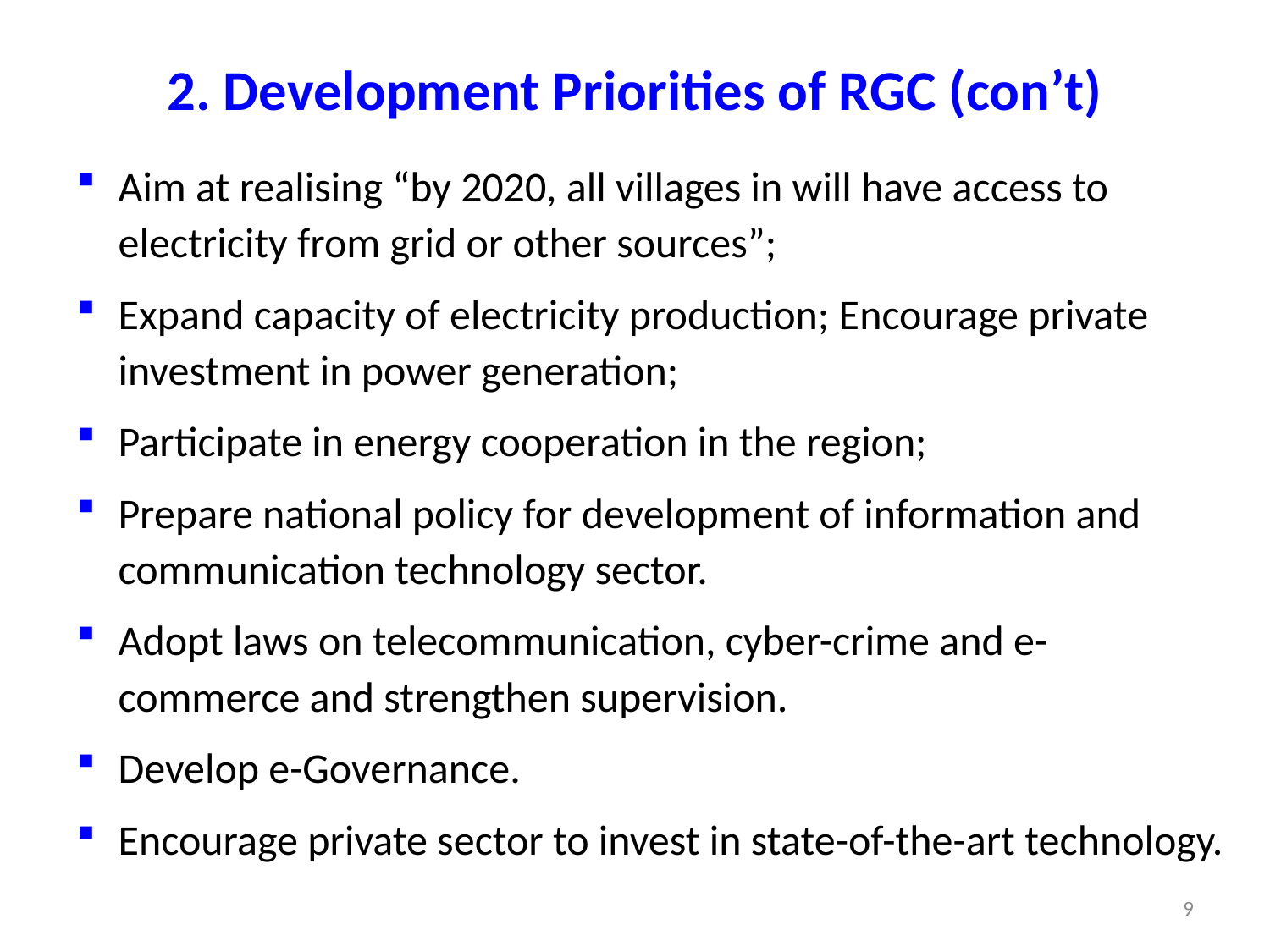

# 2. Development Priorities of RGC (con’t)
Aim at realising “by 2020, all villages in will have access to electricity from grid or other sources”;
Expand capacity of electricity production; Encourage private investment in power generation;
Participate in energy cooperation in the region;
Prepare national policy for development of information and communication technology sector.
Adopt laws on telecommunication, cyber-crime and e-commerce and strengthen supervision.
Develop e-Governance.
Encourage private sector to invest in state-of-the-art technology.
9